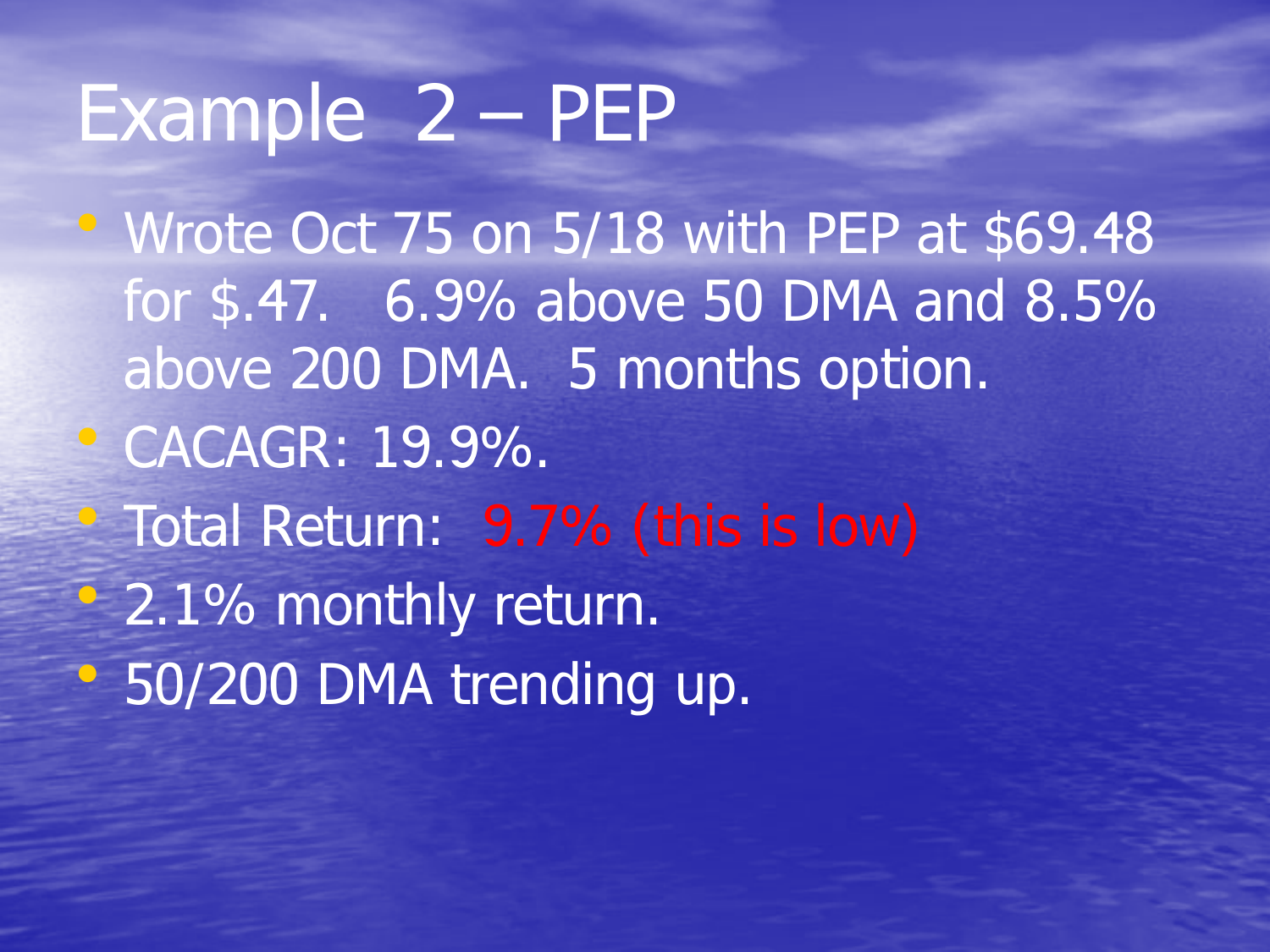

# Example  2 – PEP
Wrote Oct 75 on 5/18 with PEP at $69.48 for $.47.   6.9% above 50 DMA and 8.5% above 200 DMA.  5 months option.
CACAGR: 19.9%.
Total Return:  9.7% (this is low)
2.1% monthly return.
50/200 DMA trending up.